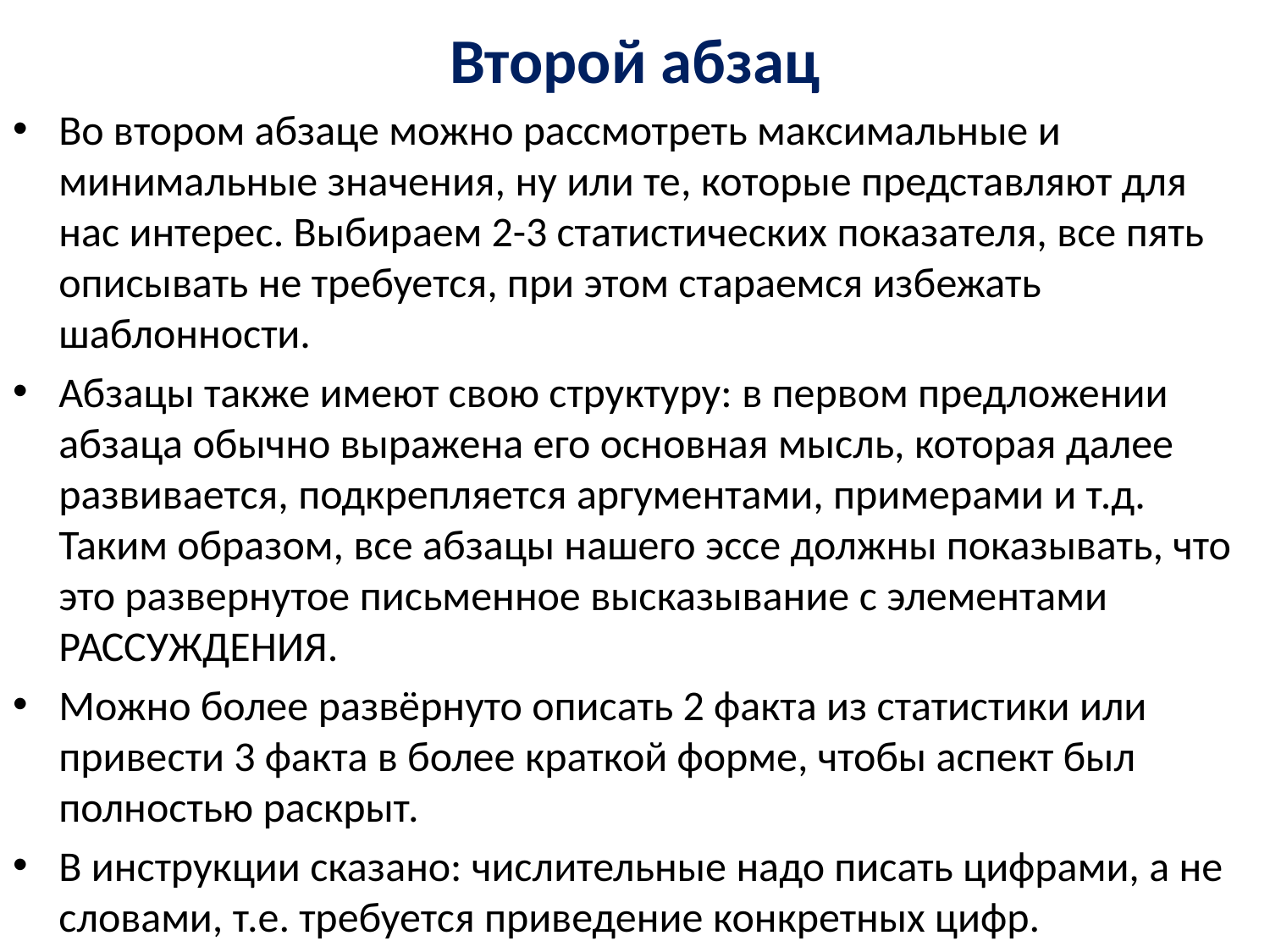

# Второй абзац
Во втором абзаце можно рассмотреть максимальные и минимальные значения, ну или те, которые представляют для нас интерес. Выбираем 2-3 статистических показателя, все пять описывать не требуется, при этом стараемся избежать шаблонности.
Абзацы также имеют свою структуру: в первом предложении абзаца обычно выражена его основная мысль, которая далее развивается, подкрепляется аргументами, примерами и т.д. Таким образом, все абзацы нашего эссе должны показывать, что это развернутое письменное высказывание с элементами РАССУЖДЕНИЯ.
Можно более развёрнуто описать 2 факта из статистики или привести 3 факта в более краткой форме, чтобы аспект был полностью раскрыт.
В инструкции сказано: числительные надо писать цифрами, а не словами, т.е. требуется приведение конкретных цифр.